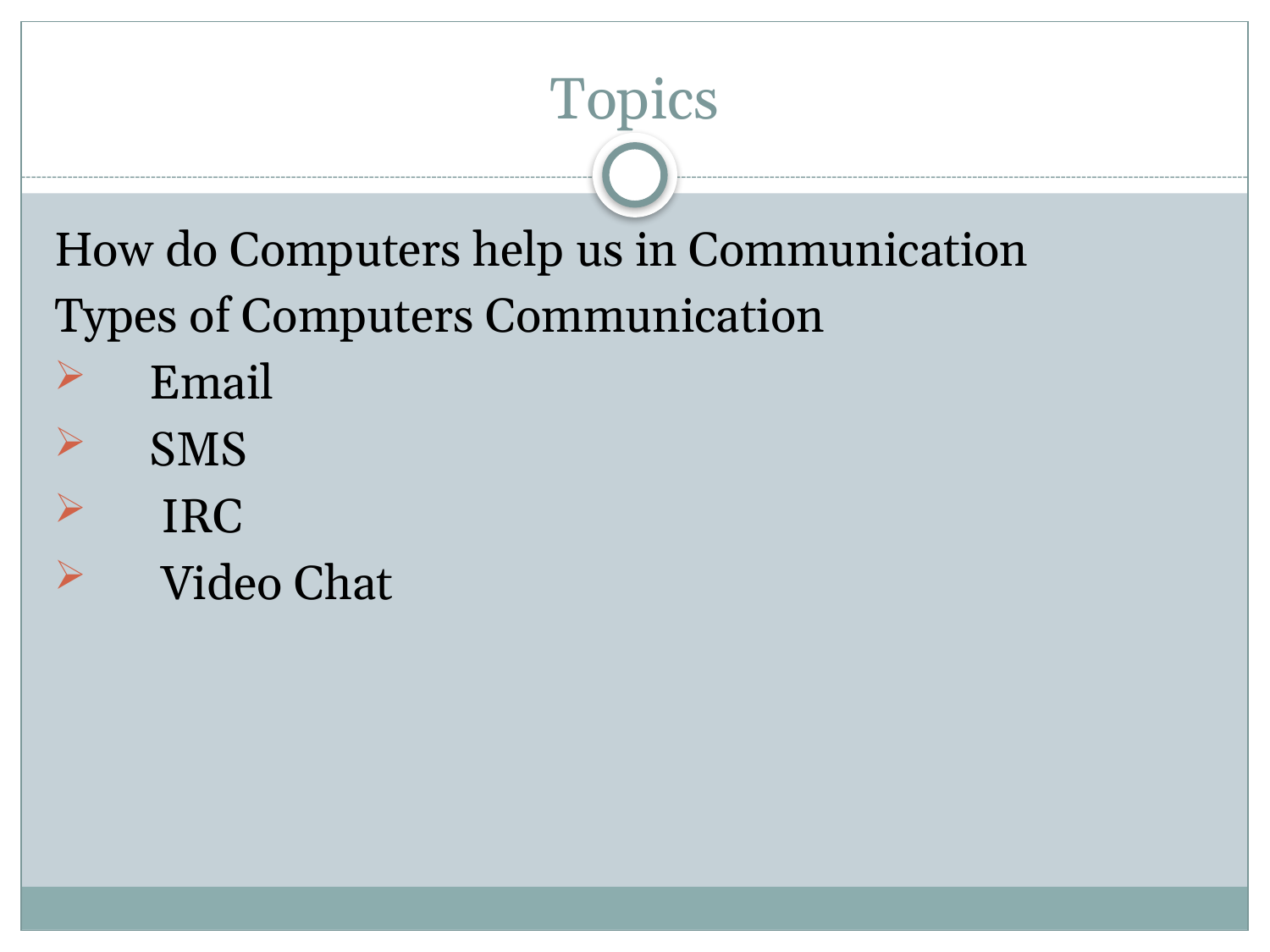

# Topics
How do Computers help us in Communication
Types of Computers Communication
     Email
     SMS
      IRC
      Video Chat